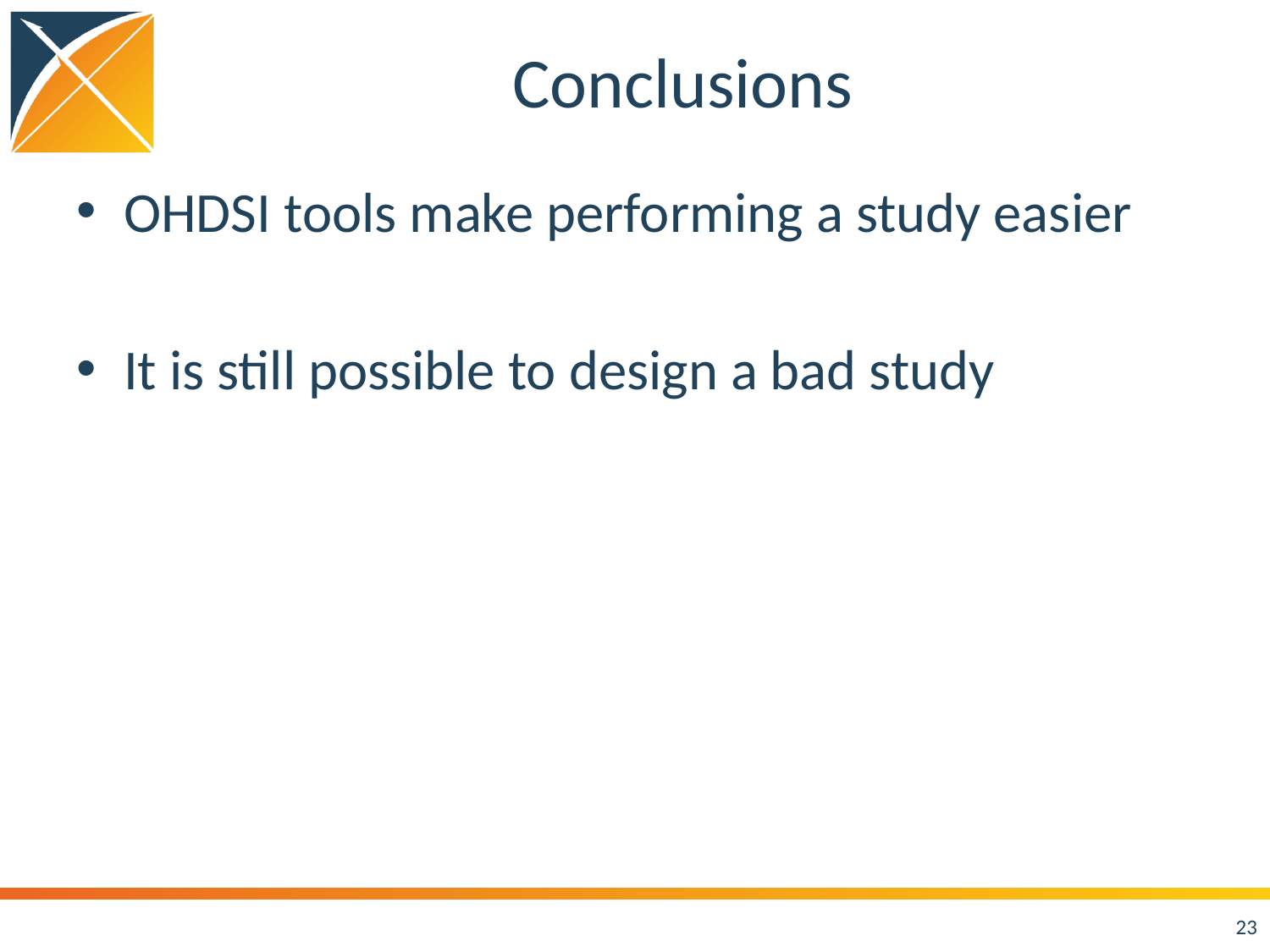

# Conclusions
OHDSI tools make performing a study easier

It is still possible to design a bad study

23